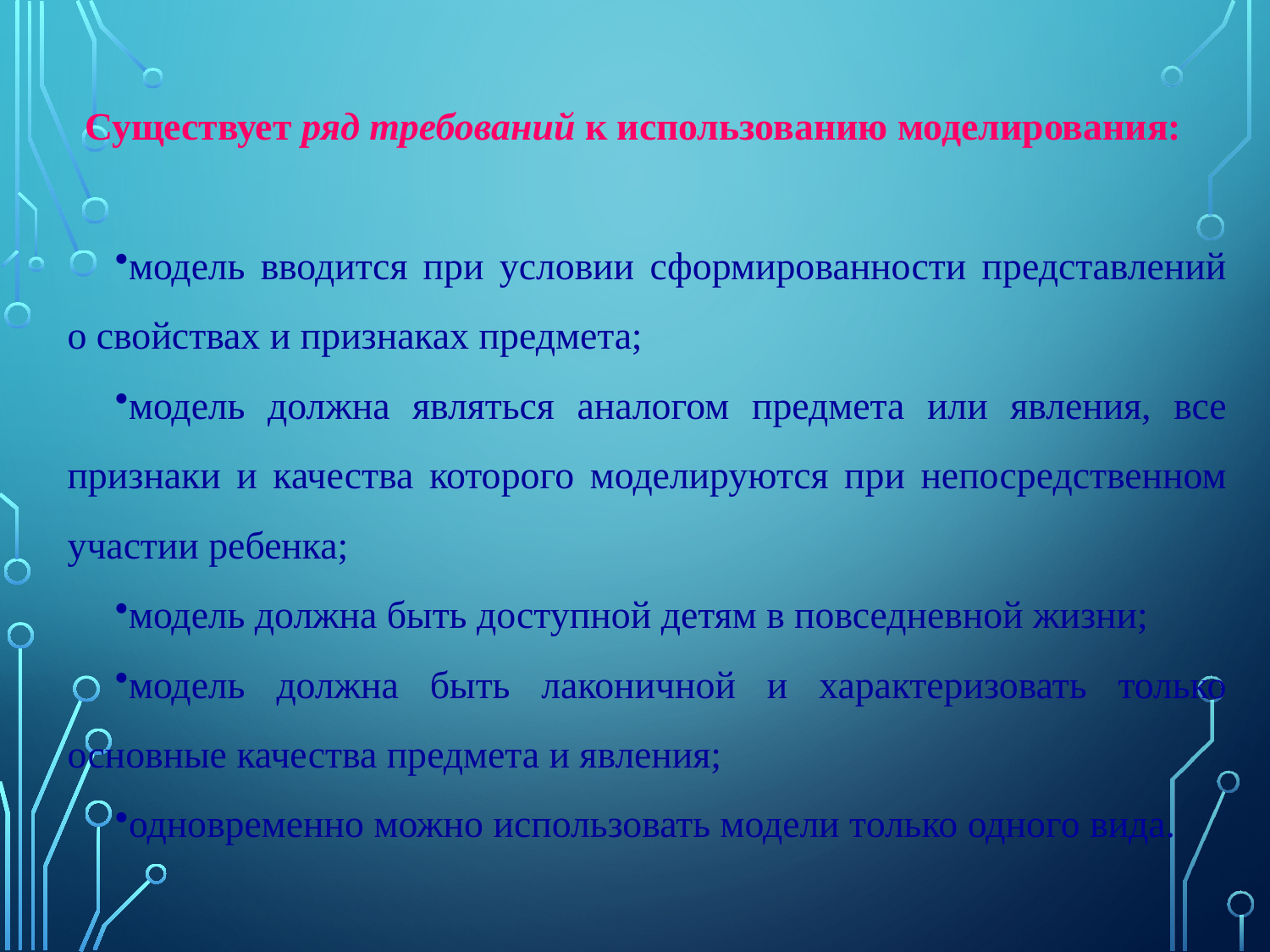

Существует ряд требований к использованию моделирования:

модель вводится при условии сформированности представлений о свойствах и признаках предмета;
модель должна являться аналогом предмета или явления, все признаки и качества которого моделируются при непосредственном участии ребенка;
модель должна быть доступной детям в повседневной жизни;
модель должна быть лаконичной и характеризовать только основные качества предмета и явления;
одновременно можно использовать модели только одного вида.